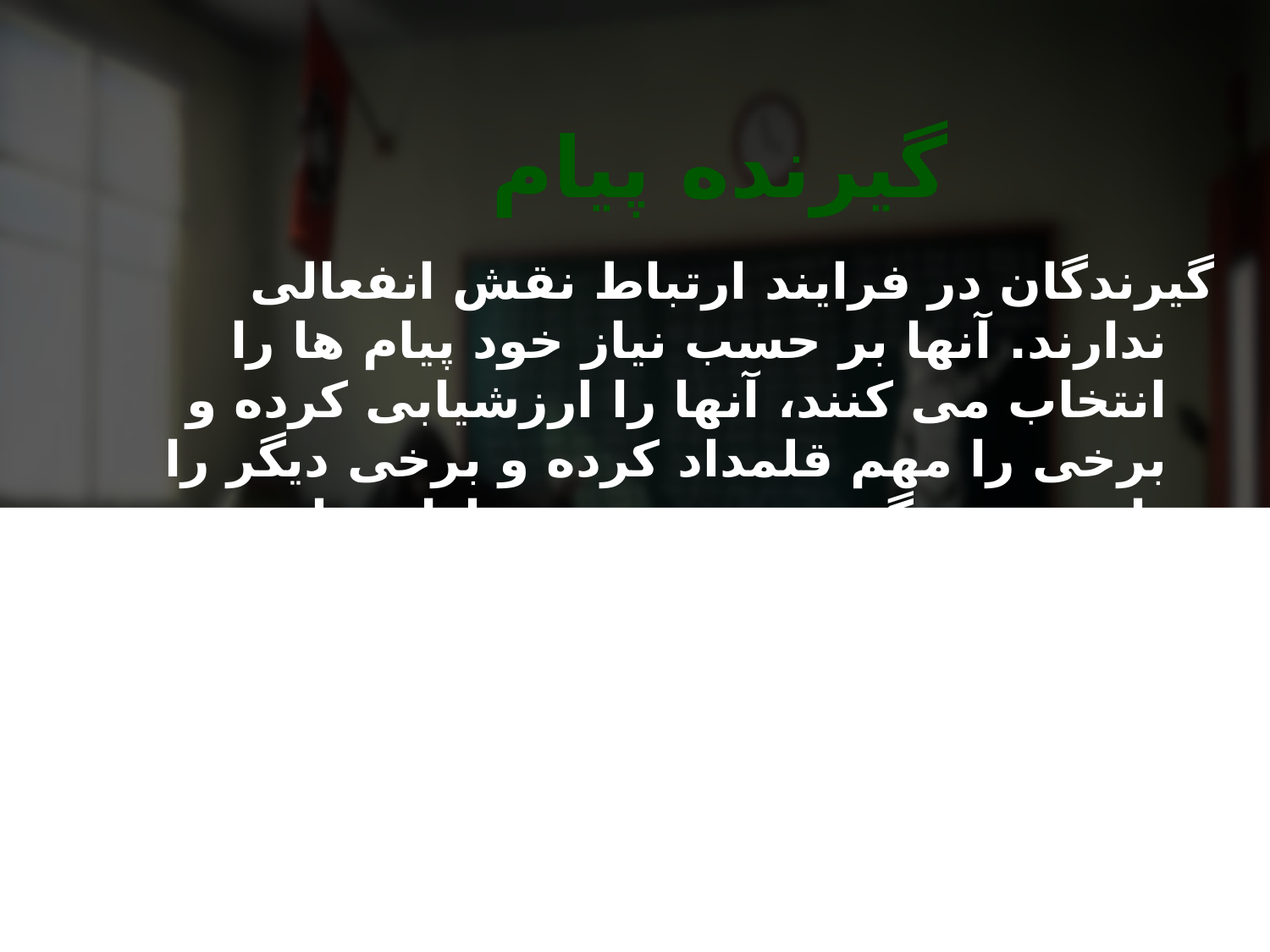

گیرنده پیام
گیرندگان در فرایند ارتباط نقش انفعالی ندارند. آنها بر حسب نیاز خود پیام ها را انتخاب می کنند، آنها را ارزشیابی کرده و برخی را مهم قلمداد کرده و برخی دیگر را نادیده می گیرند. در مورد مخاطب بایستی ویژگی های زیر تحلیل شود
1- ساخت شناختی (یادگیرندگان بایستی زمینه لازم در رابطه با پیام داشته باشند و بتوانند پیامها را به ساخت شناختی خود ربط دهند
2- بستر اجتماعی ( زمینه های فرهنگی، خانوادگی، اقتصادی و اجتماعی افراد بر میزان درک آنها از پیام تاثیر می گذارد)